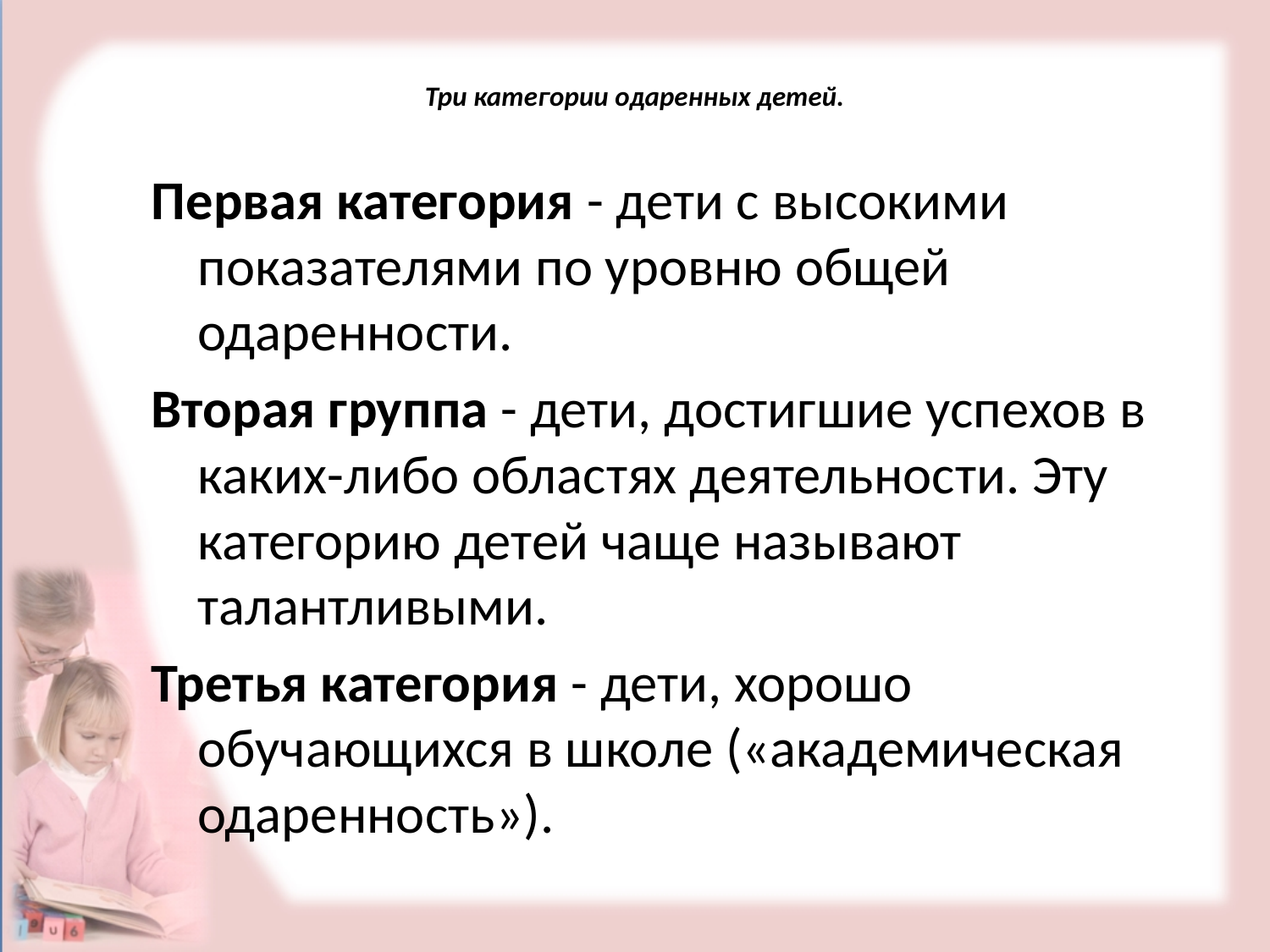

# Три категории одаренных детей.
Первая категория - дети с высокими показателями по уровню общей одаренности.
Вторая группа - дети, достигшие успехов в каких-либо областях деятельности. Эту категорию детей чаще называют талантливыми.
Третья категория - дети, хорошо обучающихся в школе («академическая одаренность»).